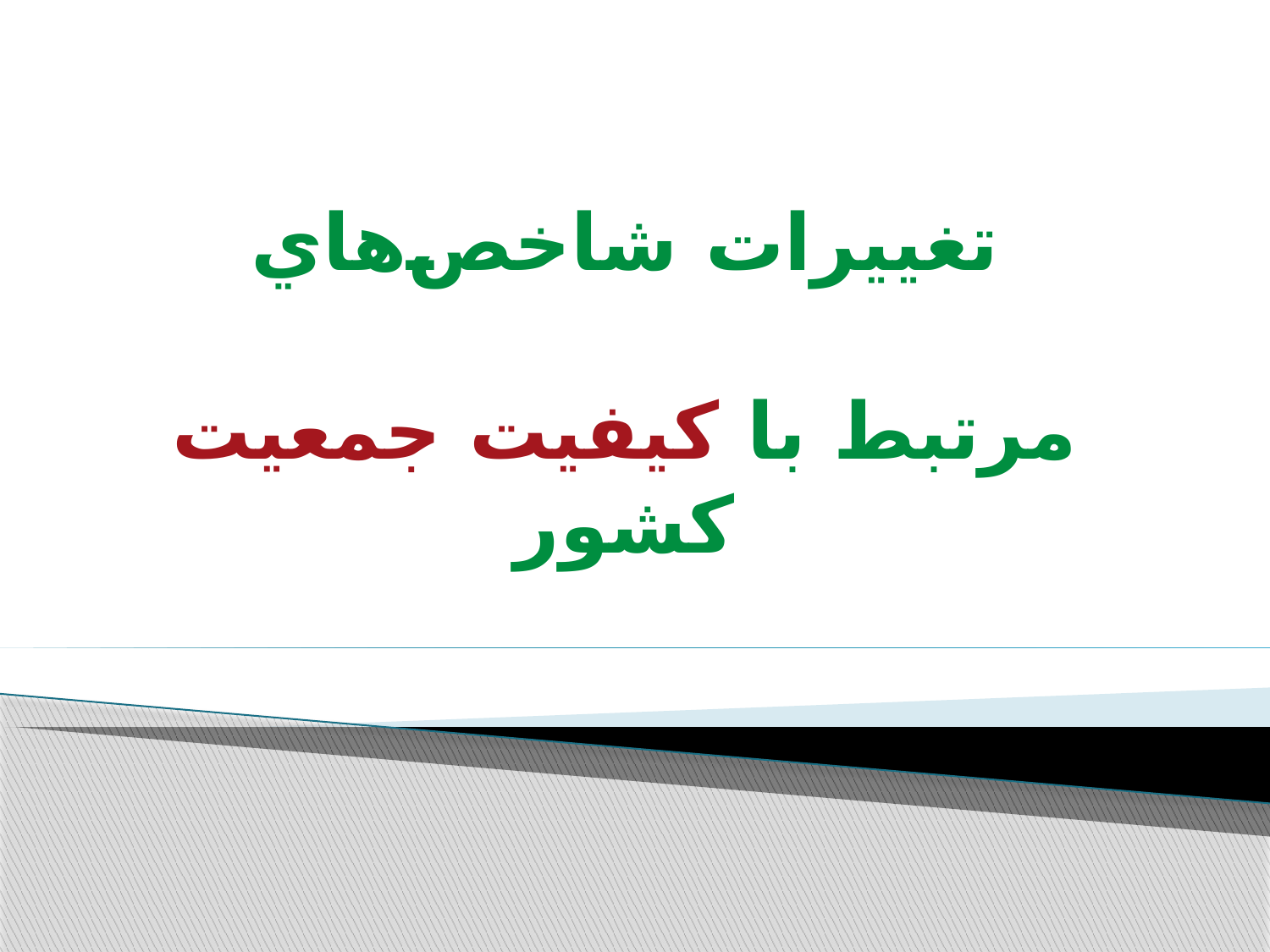

# تغییرات شاخص‌هاي مرتبط با کيفيت جمعيت کشور